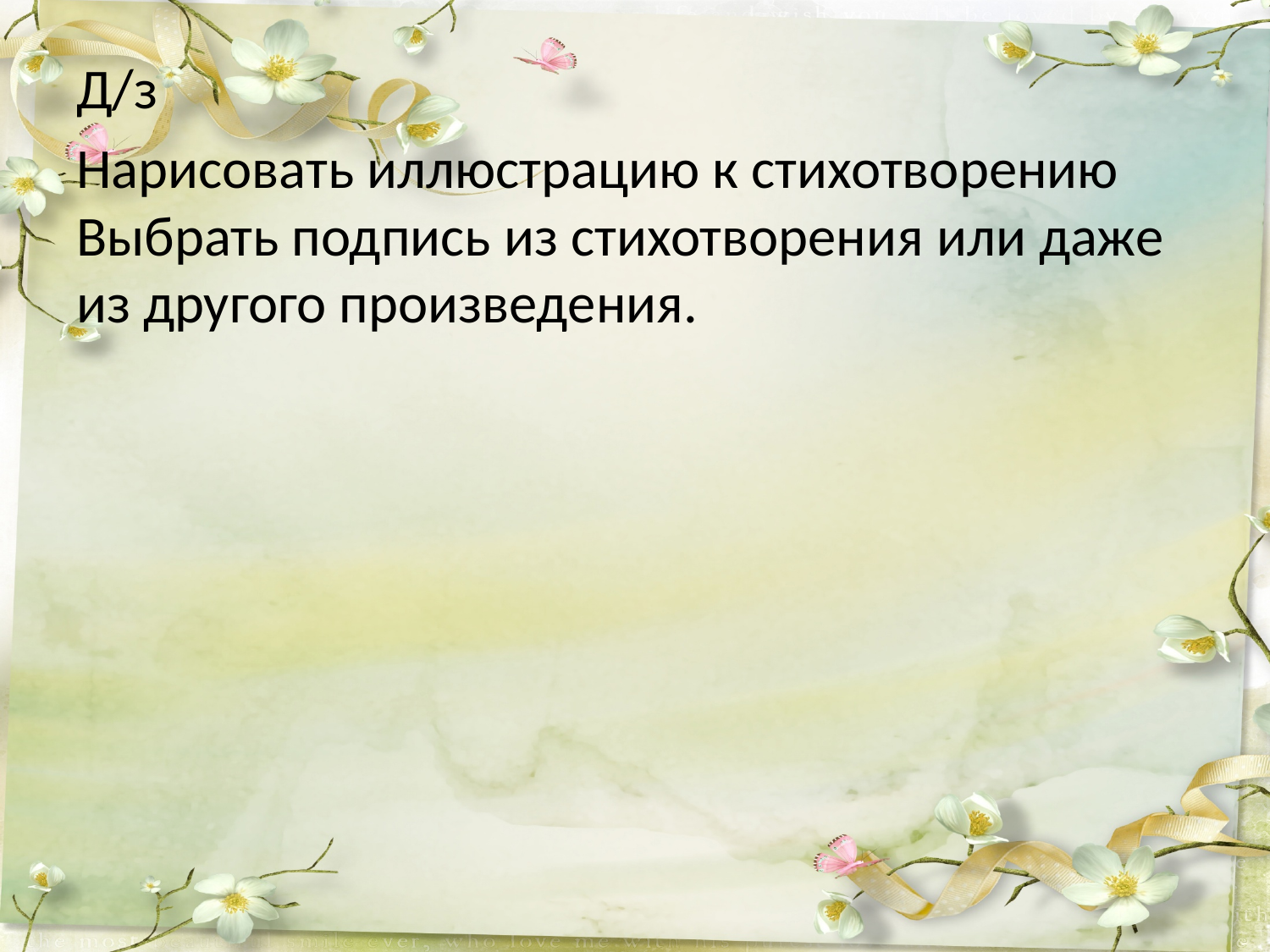

Д/з
Нарисовать иллюстрацию к стихотворению Выбрать подпись из стихотворения или даже из другого произведения.